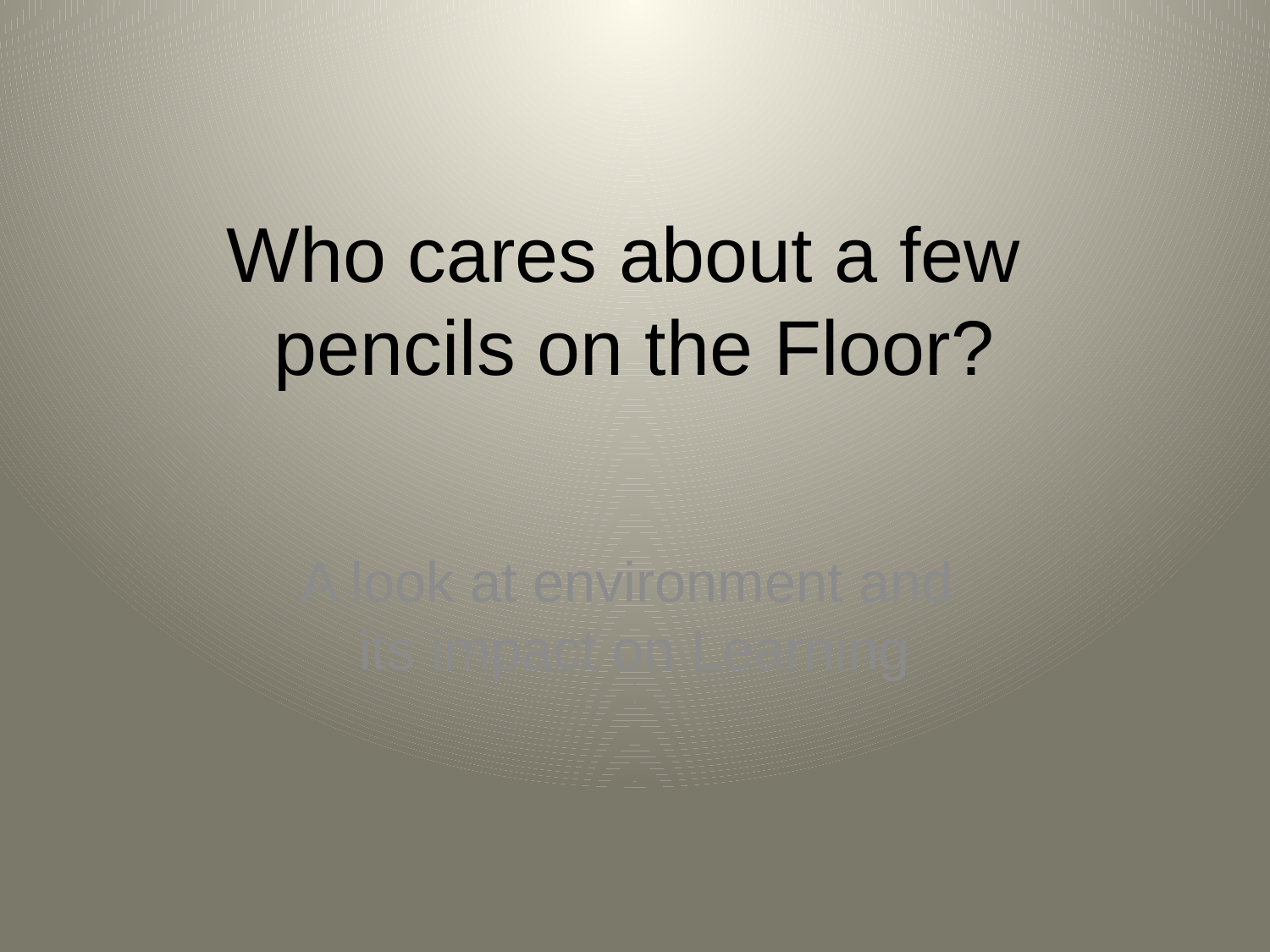

# Who cares about a few pencils on the Floor?
A look at environment and
its impact on Learning